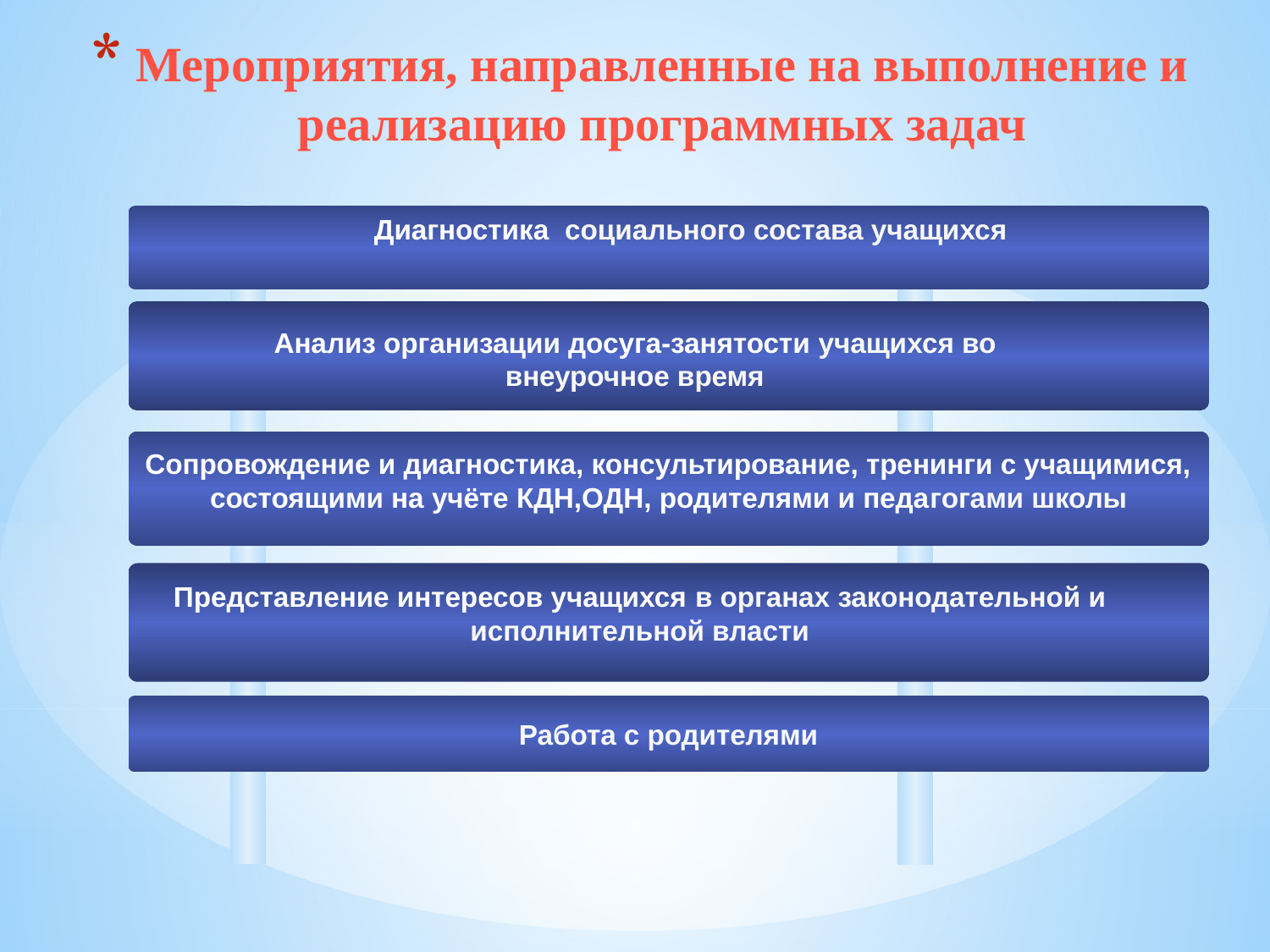

# Мероприятия, направленные на выполнение и реализацию программных задач
Диагностика  социального состава учащихся

Работа с родителями

Анализ организации досуга-занятости учащихся во внеурочное время

Сопровождение и диагностика, консультирование, тренинги с учащимися, состоящими на учёте КДН,ОДН, родителями и педагогами школы

Представление интересов учащихся в органах законодательной и исполнительной власти